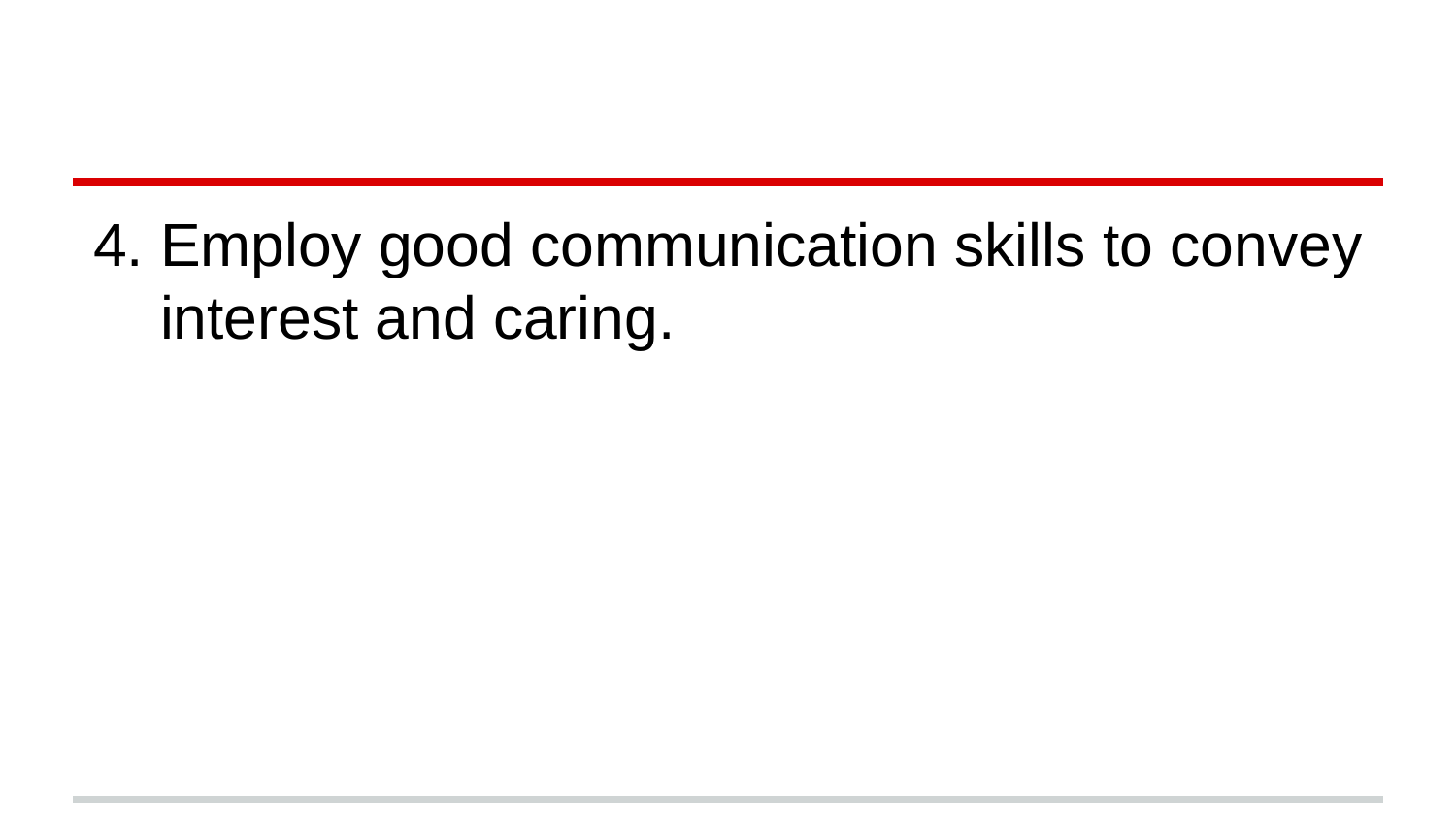

Employ good communication skills to convey interest and caring.